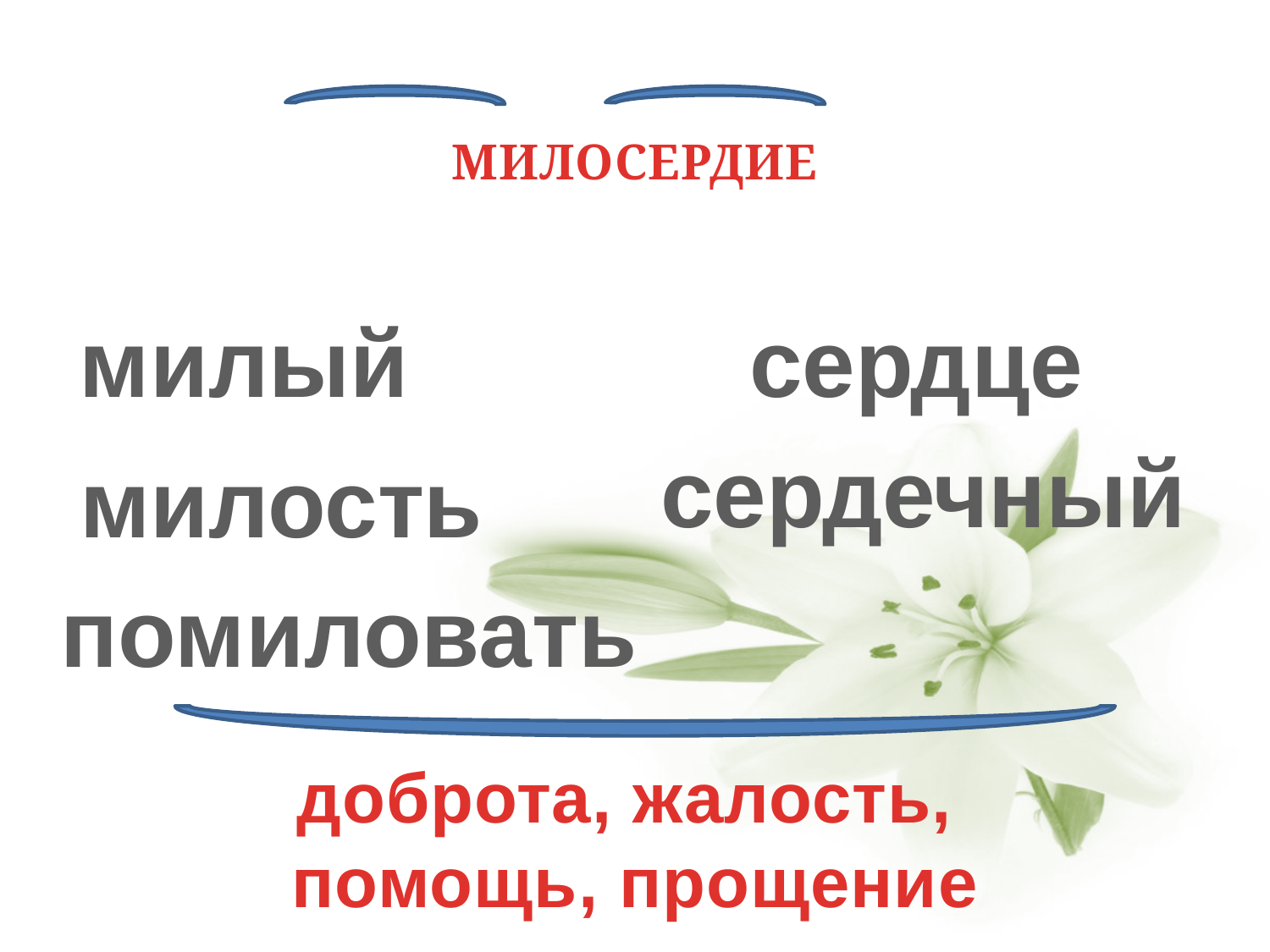

# МИЛОСЕРДИЕ

милый
сердце
сердечный
милость
помиловать

доброта, жалость,
помощь, прощение